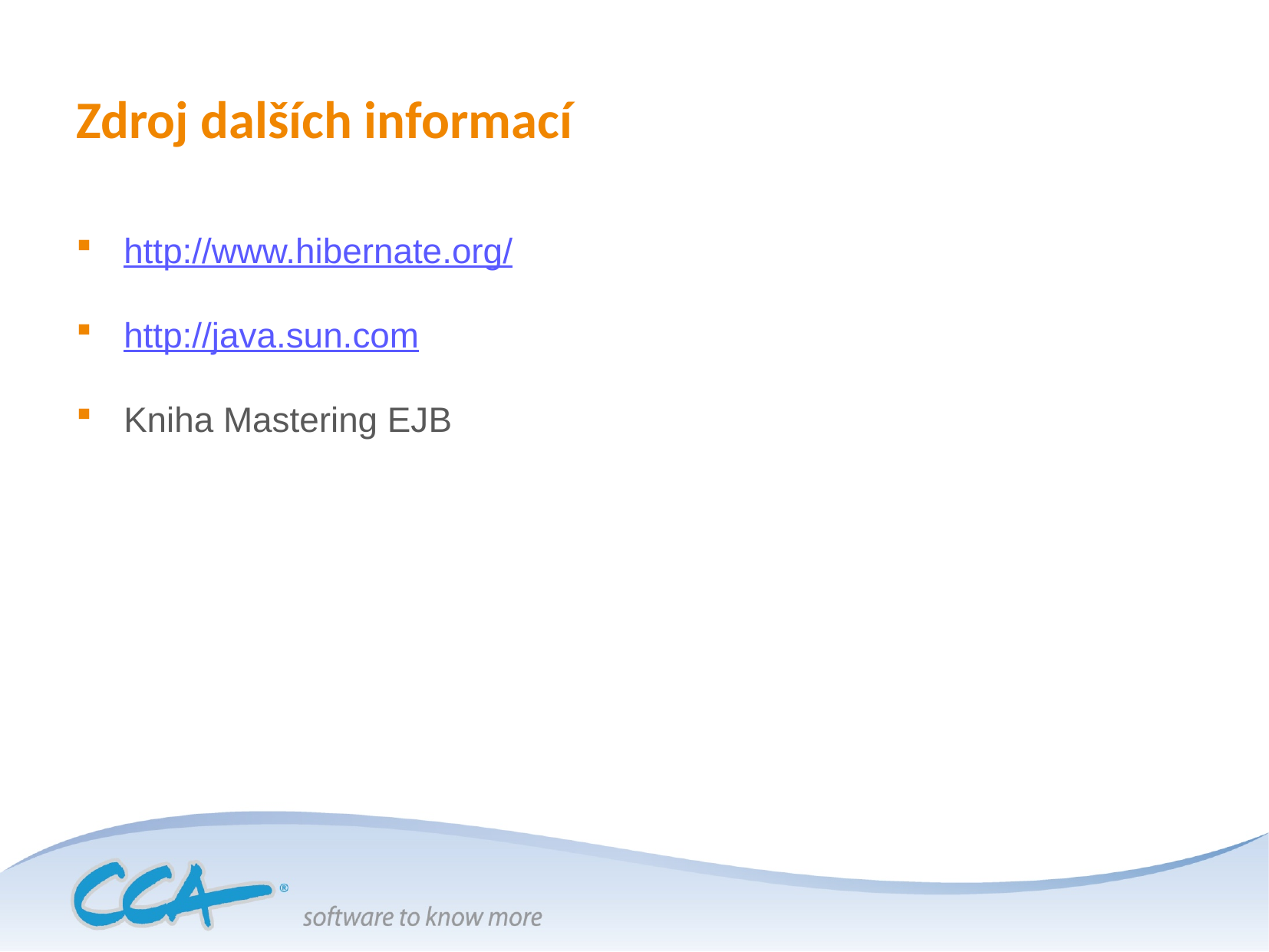

# Zdroj dalších informací
http://www.hibernate.org/
http://java.sun.com
Kniha Mastering EJB